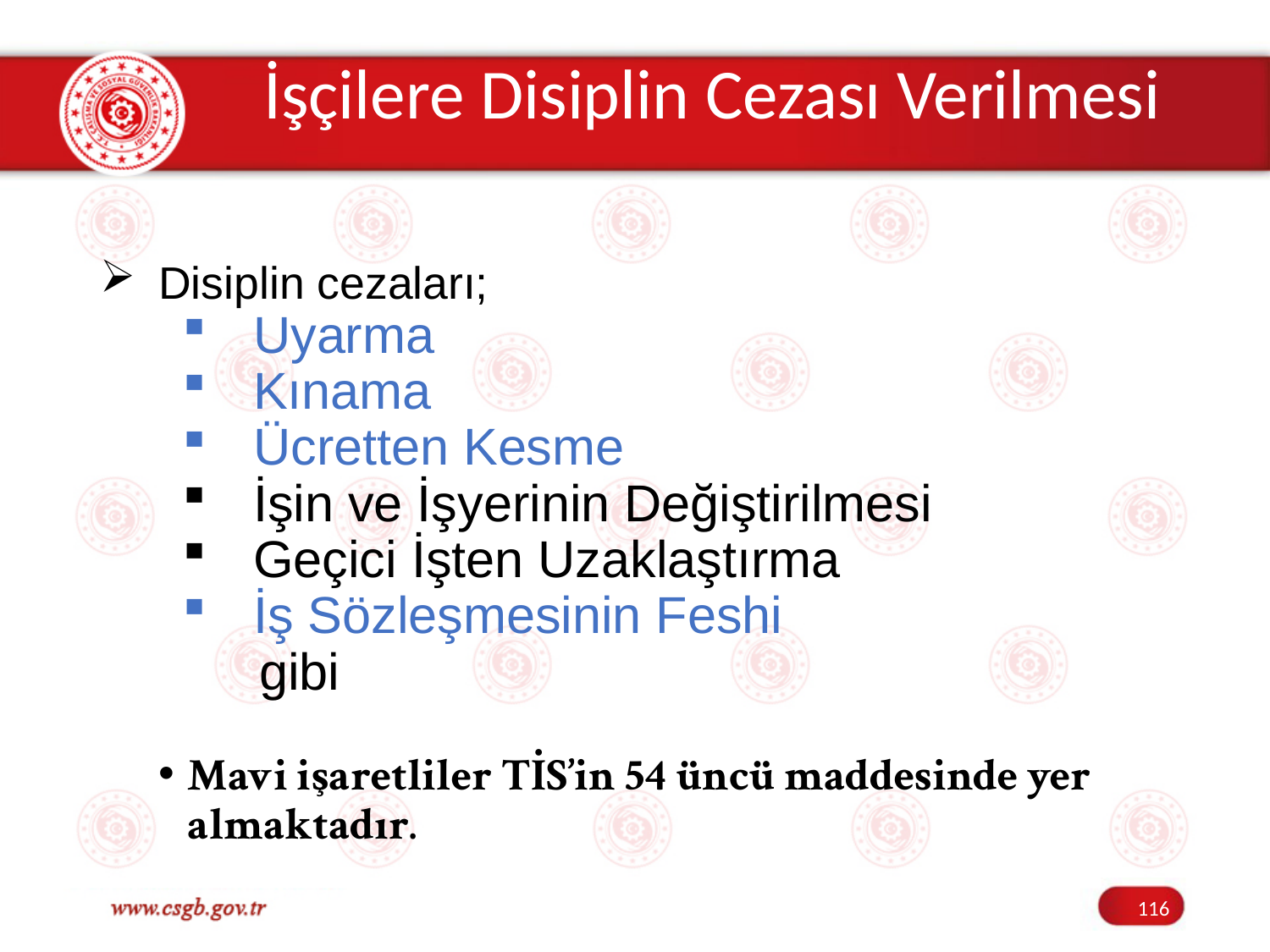

# İşçilere Disiplin Cezası Verilmesi
Disiplin cezaları;
Uyarma
Kınama
Ücretten Kesme
İşin ve İşyerinin Değiştirilmesi
Geçici İşten Uzaklaştırma
İş Sözleşmesinin Feshi
	     gibi

Mavi işaretliler TİS’in 54 üncü maddesinde yer almaktadır.
116